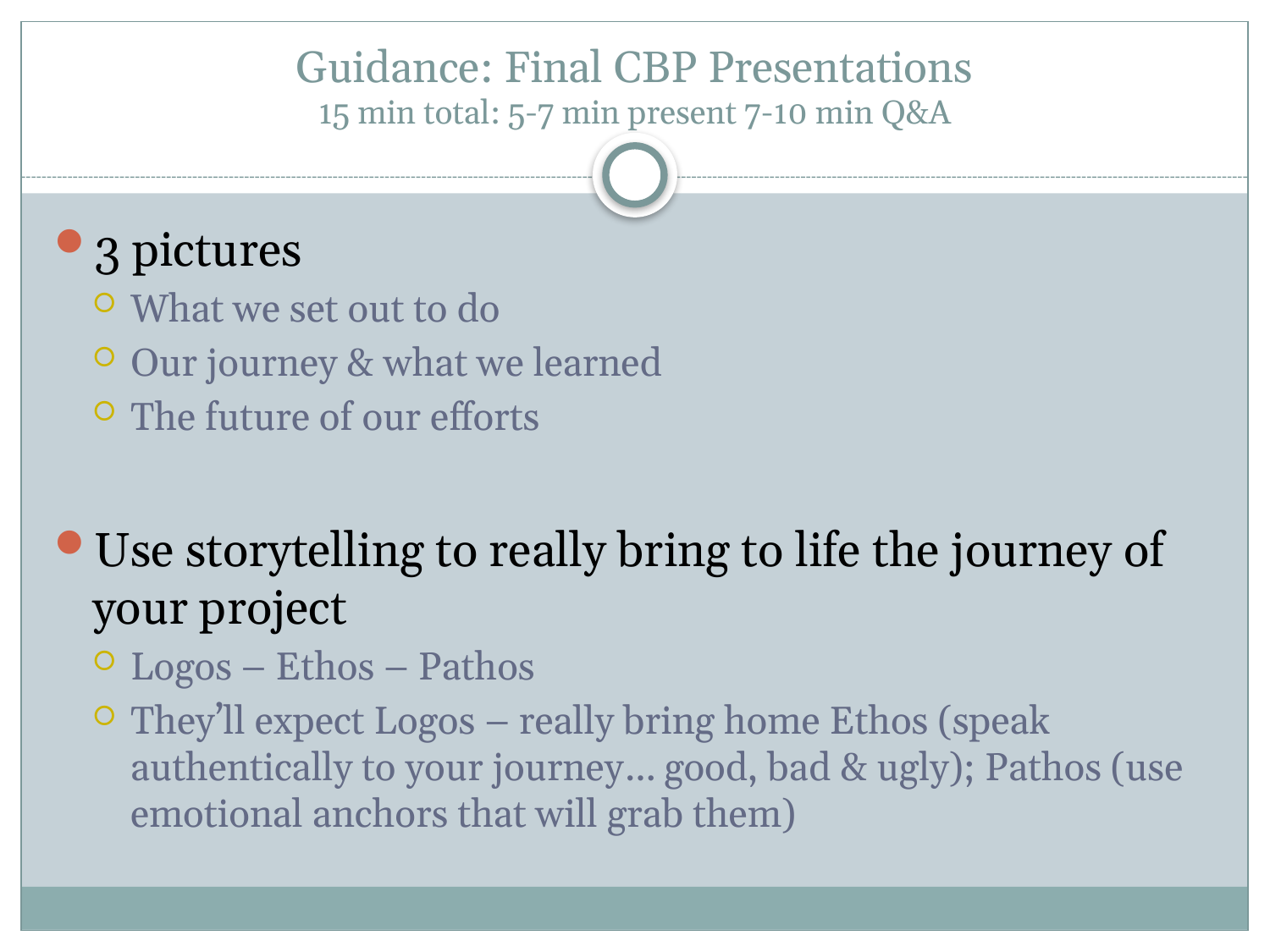

# Guidance: Final CBP Presentations 15 min total: 5-7 min present 7-10 min Q&A
3 pictures
What we set out to do
Our journey & what we learned
The future of our efforts

Use storytelling to really bring to life the journey of your project
Logos – Ethos – Pathos
They’ll expect Logos – really bring home Ethos (speak authentically to your journey… good, bad & ugly); Pathos (use emotional anchors that will grab them)